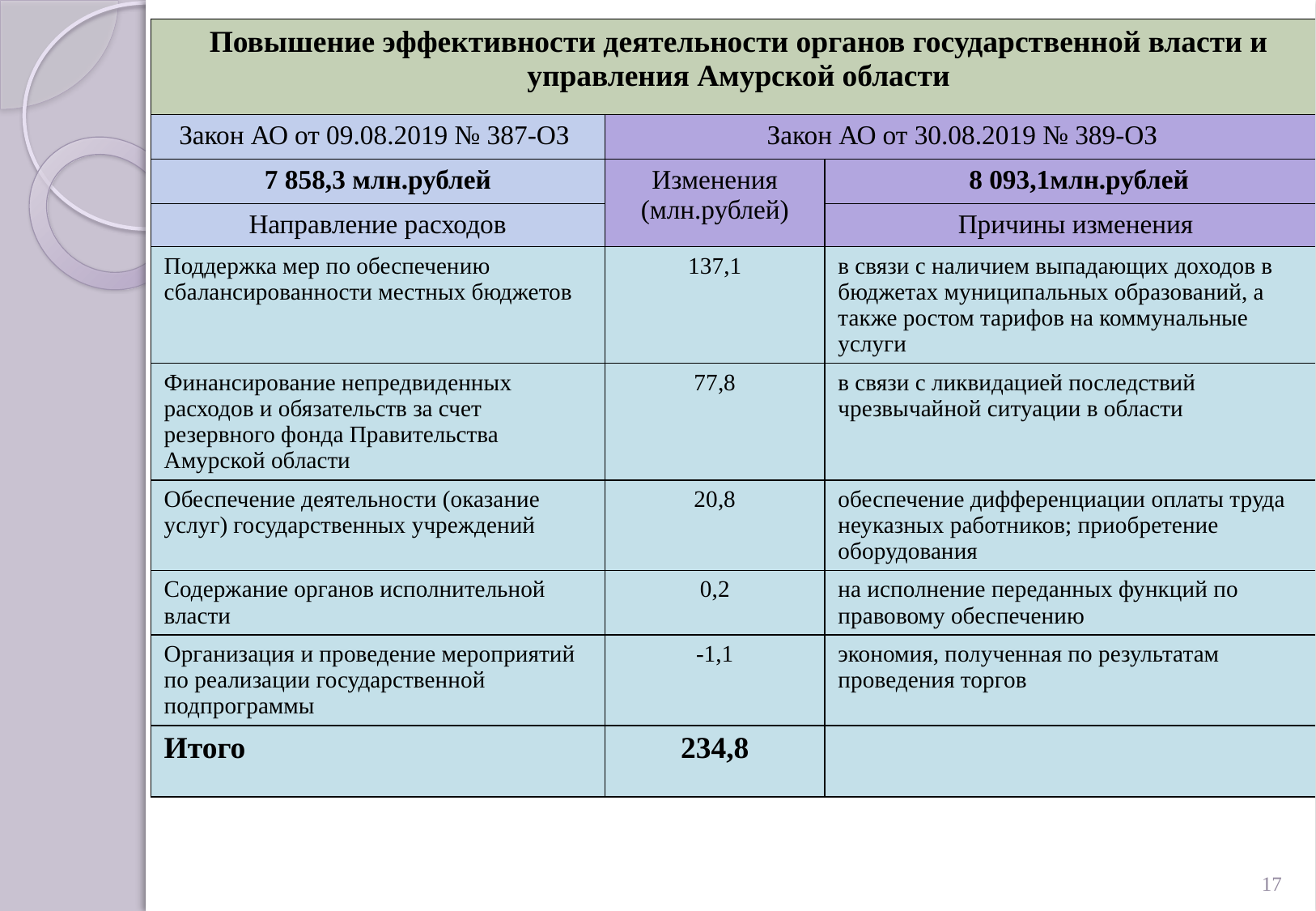

| Повышение эффективности деятельности органов государственной власти и управления Амурской области |  |  |
| --- | --- | --- |
| Закон АО от 09.08.2019 № 387-ОЗ | Закон АО от 30.08.2019 № 389-ОЗ |  |
| 7 858,3 млн.рублей | Изменения (млн.рублей) | 8 093,1млн.рублей |
| Направление расходов |  | Причины изменения |
| Поддержка мер по обеспечению сбалансированности местных бюджетов | 137,1 | в связи с наличием выпадающих доходов в бюджетах муниципальных образований, а также ростом тарифов на коммунальные услуги |
| Финансирование непредвиденных расходов и обязательств за счет резервного фонда Правительства Амурской области | 77,8 | в связи с ликвидацией последствий чрезвычайной ситуации в области |
| Обеспечение деятельности (оказание услуг) государственных учреждений | 20,8 | обеспечение дифференциации оплаты труда неуказных работников; приобретение оборудования |
| Содержание органов исполнительной власти | 0,2 | на исполнение переданных функций по правовому обеспечению |
| Организация и проведение мероприятий по реализации государственной подпрограммы | -1,1 | экономия, полученная по результатам проведения торгов |
| Итого | 234,8 |  |
17